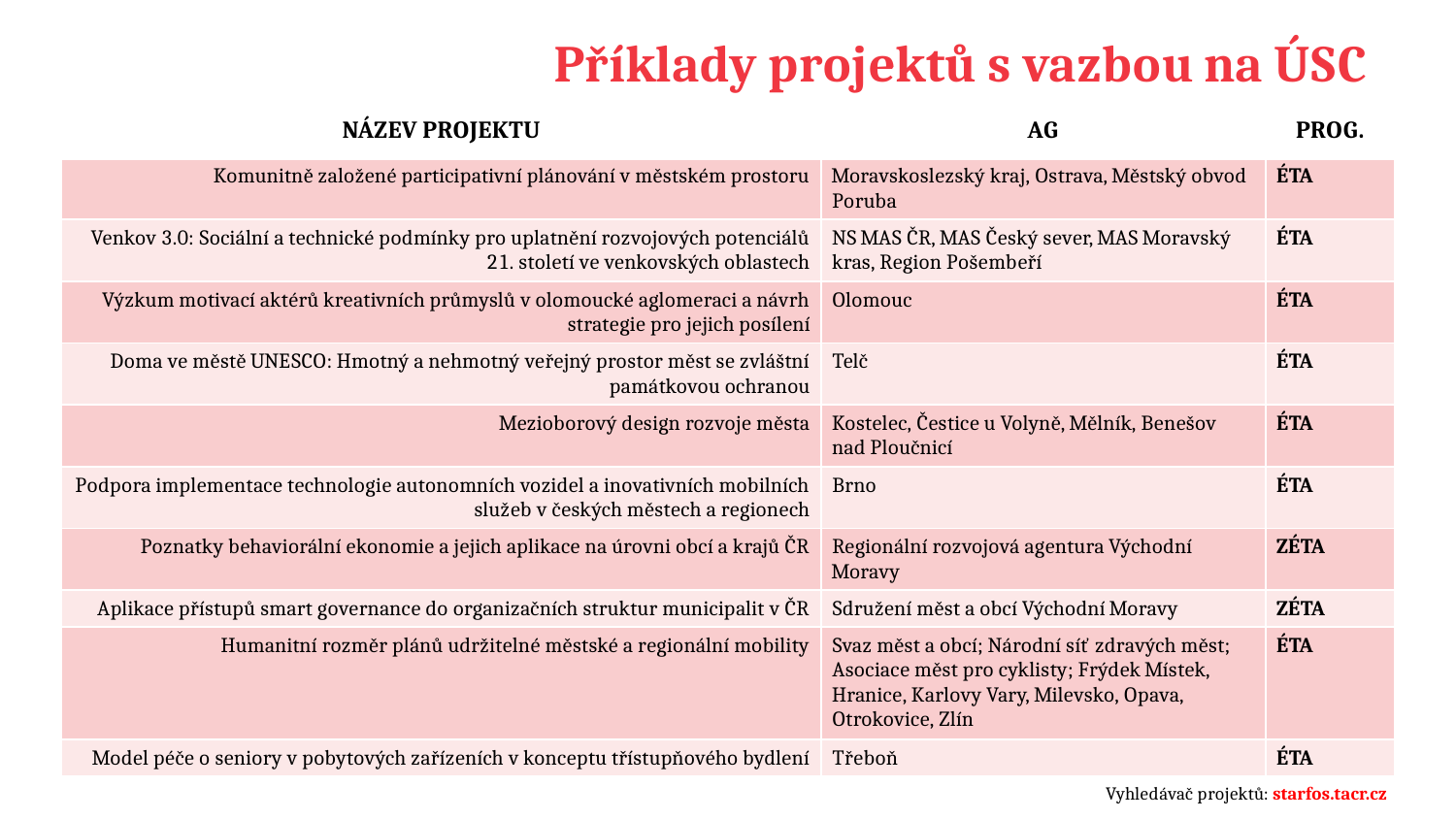

# Příklady projektů s vazbou na ÚSC

| NÁZEV PROJEKTU | AG | PROG. |
| --- | --- | --- |
| Komunitně založené participativní plánování v městském prostoru | Moravskoslezský kraj, Ostrava, Městský obvod Poruba | ÉTA |
| Venkov 3.0: Sociální a technické podmínky pro uplatnění rozvojových potenciálů 21. století ve venkovských oblastech | NS MAS ČR, MAS Český sever, MAS Moravský kras, Region Pošembeří | ÉTA |
| Výzkum motivací aktérů kreativních průmyslů v olomoucké aglomeraci a návrh strategie pro jejich posílení | Olomouc | ÉTA |
| Doma ve městě UNESCO: Hmotný a nehmotný veřejný prostor měst se zvláštní památkovou ochranou | Telč | ÉTA |
| Mezioborový design rozvoje města | Kostelec, Čestice u Volyně, Mělník, Benešov nad Ploučnicí | ÉTA |
| Podpora implementace technologie autonomních vozidel a inovativních mobilních služeb v českých městech a regionech | Brno | ÉTA |
| Poznatky behaviorální ekonomie a jejich aplikace na úrovni obcí a krajů ČR | Regionální rozvojová agentura Východní Moravy | ZÉTA |
| Aplikace přístupů smart governance do organizačních struktur municipalit v ČR | Sdružení měst a obcí Východní Moravy | ZÉTA |
| Humanitní rozměr plánů udržitelné městské a regionální mobility | Svaz měst a obcí; Národní síť zdravých měst; Asociace měst pro cyklisty; Frýdek Místek, Hranice, Karlovy Vary, Milevsko, Opava, Otrokovice, Zlín | ÉTA |
| Model péče o seniory v pobytových zařízeních v konceptu třístupňového bydlení | Třeboň | ÉTA |

Vyhledávač projektů: starfos.tacr.cz